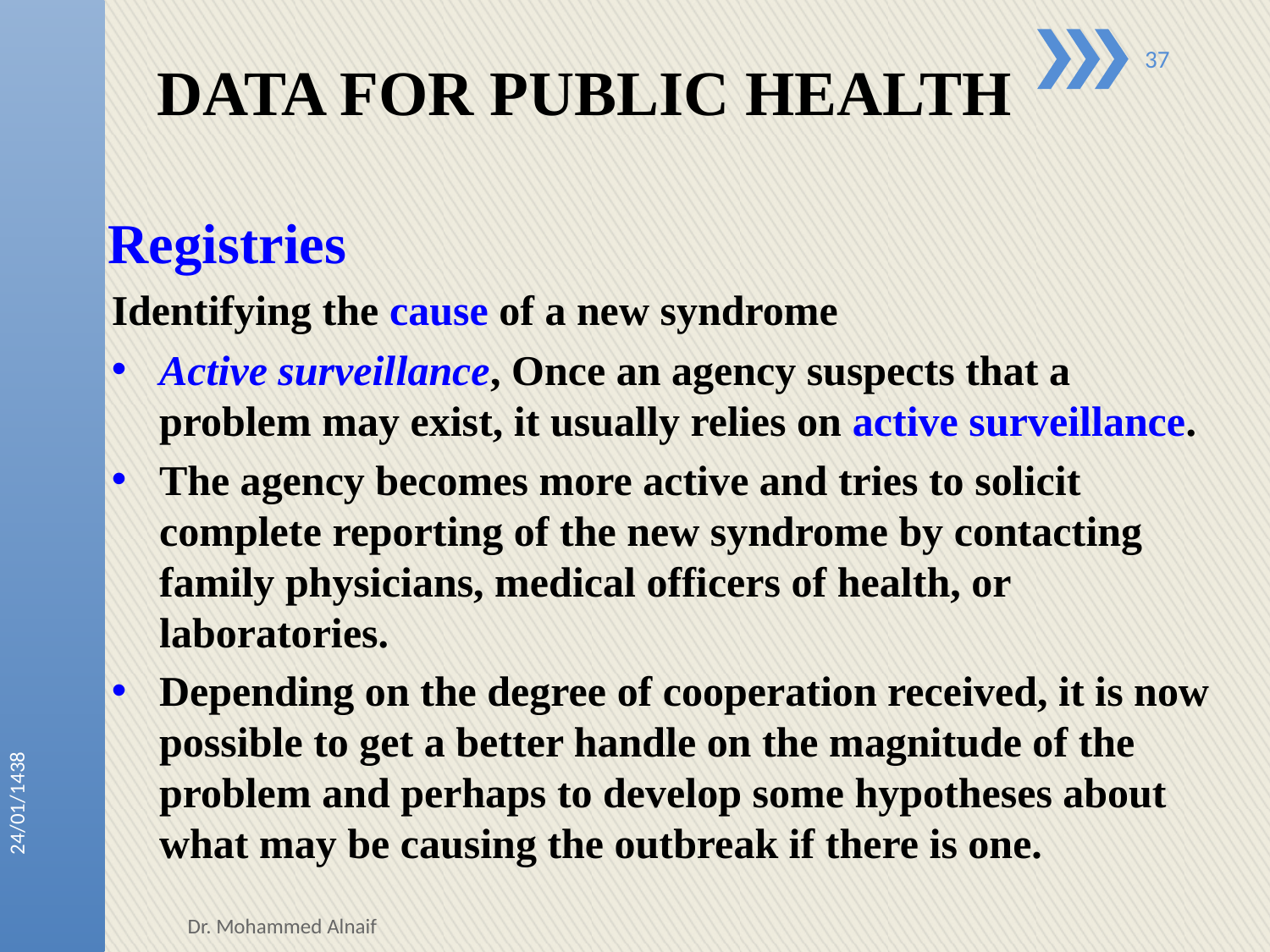

# DATA FOR PUBLIC HEALTH
37
Registries
Identifying the cause of a new syndrome
Active surveillance, Once an agency suspects that a problem may exist, it usually relies on active surveillance.
The agency becomes more active and tries to solicit complete reporting of the new syndrome by contacting family physicians, medical officers of health, or laboratories.
Depending on the degree of cooperation received, it is now possible to get a better handle on the magnitude of the problem and perhaps to develop some hypotheses about what may be causing the outbreak if there is one.
24/01/1438
Dr. Mohammed Alnaif